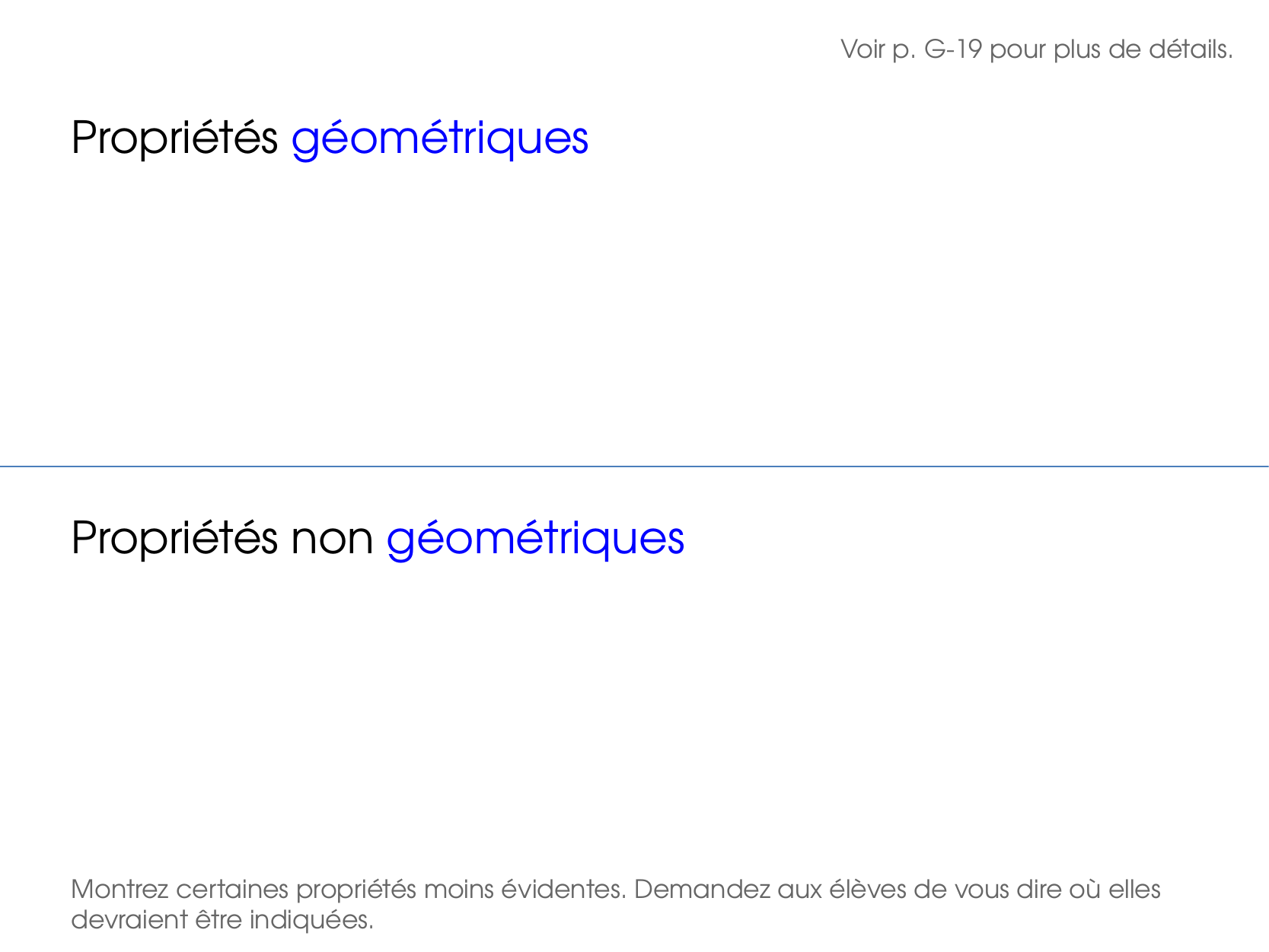

Voir p. G-19 pour plus de détails.
Propriétés géométriques
Propriétés non géométriques
Montrez certaines propriétés moins évidentes. Demandez aux élèves de vous dire où elles devraient être indiquées.